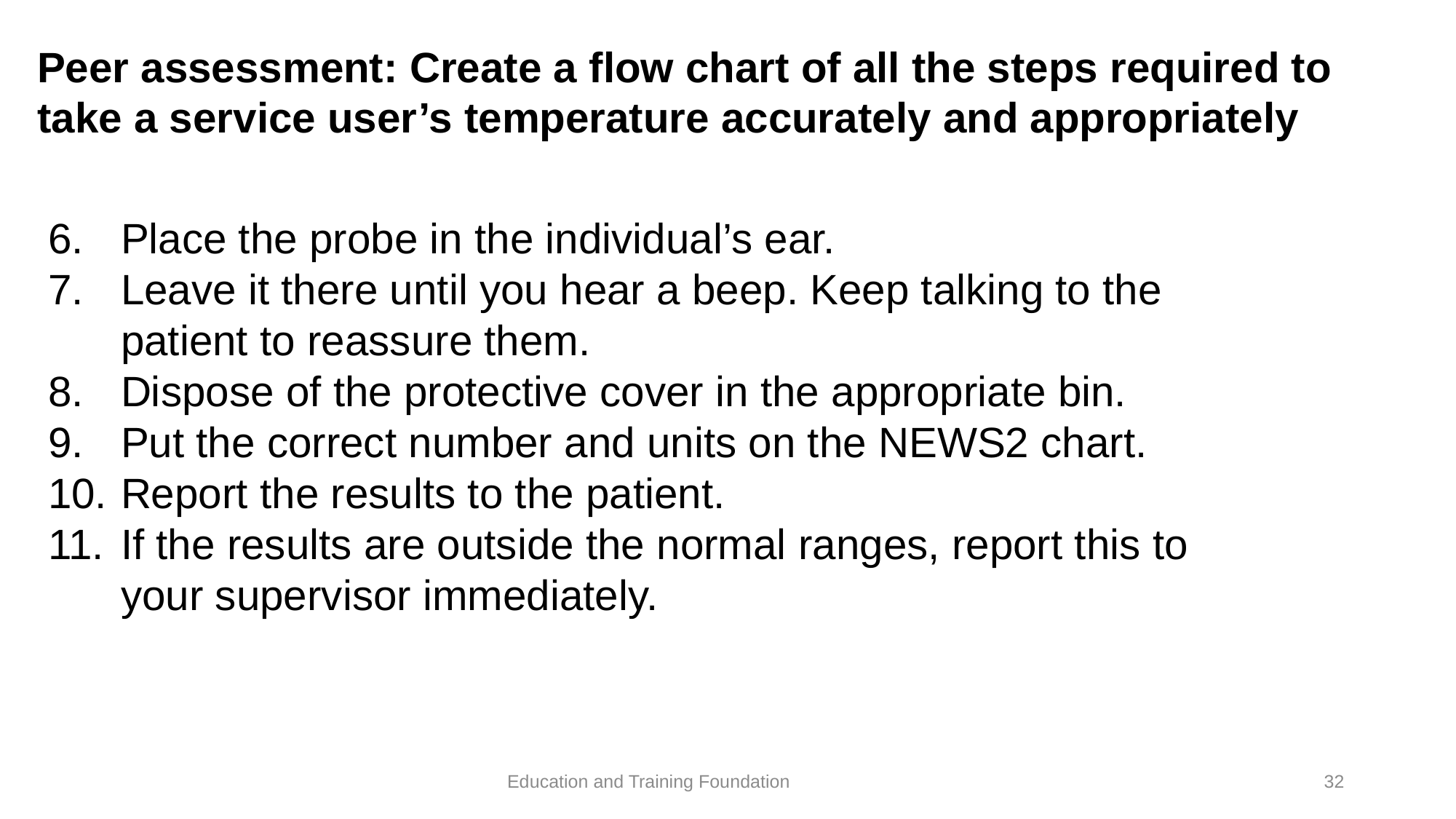

# Peer assessment: Create a flow chart of all the steps required to take a service user’s temperature accurately and appropriately
Place the probe in the individual’s ear.
Leave it there until you hear a beep. Keep talking to the patient to reassure them.
Dispose of the protective cover in the appropriate bin.
Put the correct number and units on the NEWS2 chart.
Report the results to the patient.
If the results are outside the normal ranges, report this to your supervisor immediately.

32
Education and Training Foundation